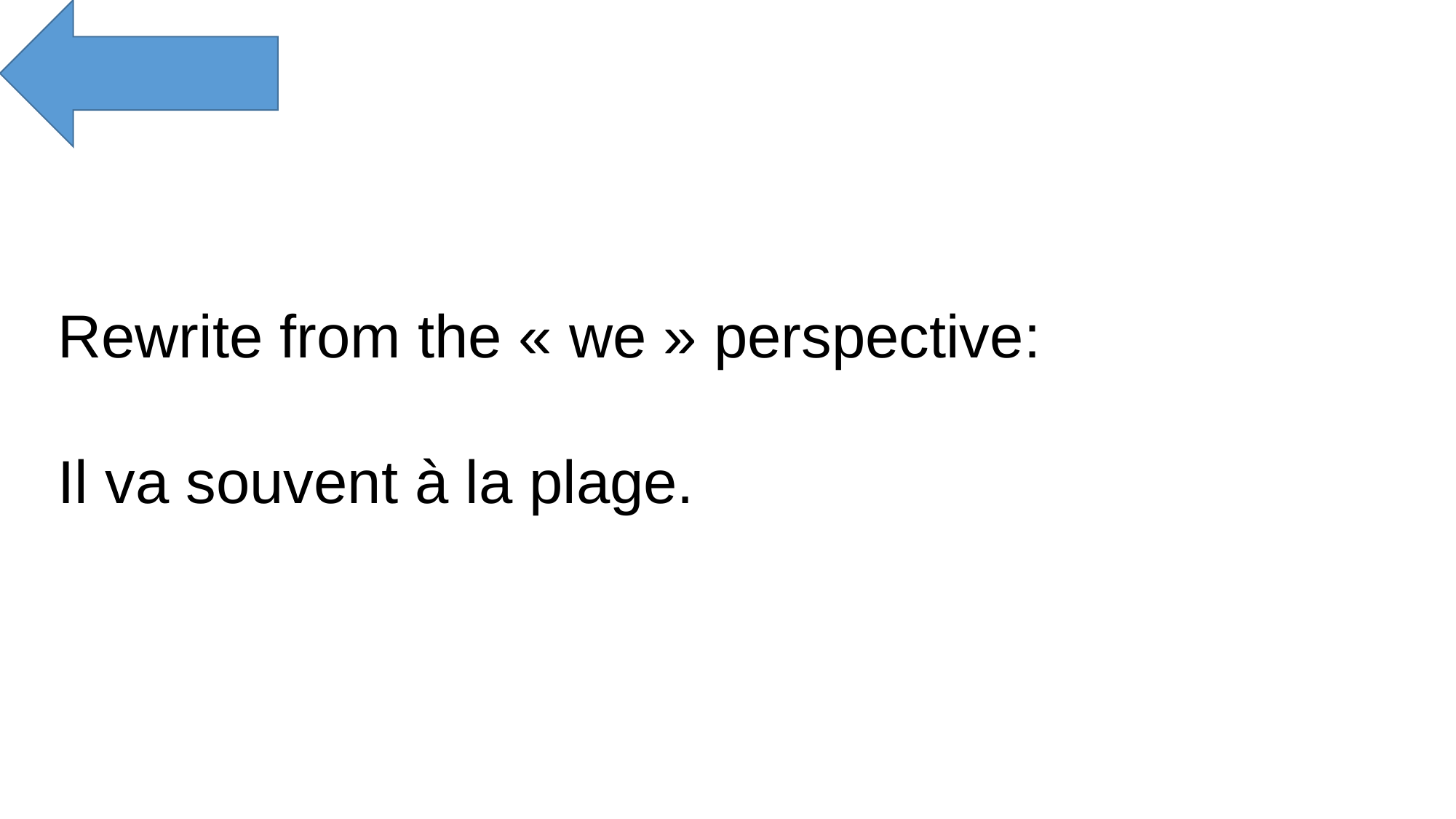

Rewrite from the « we » perspective:

Il va souvent à la plage.